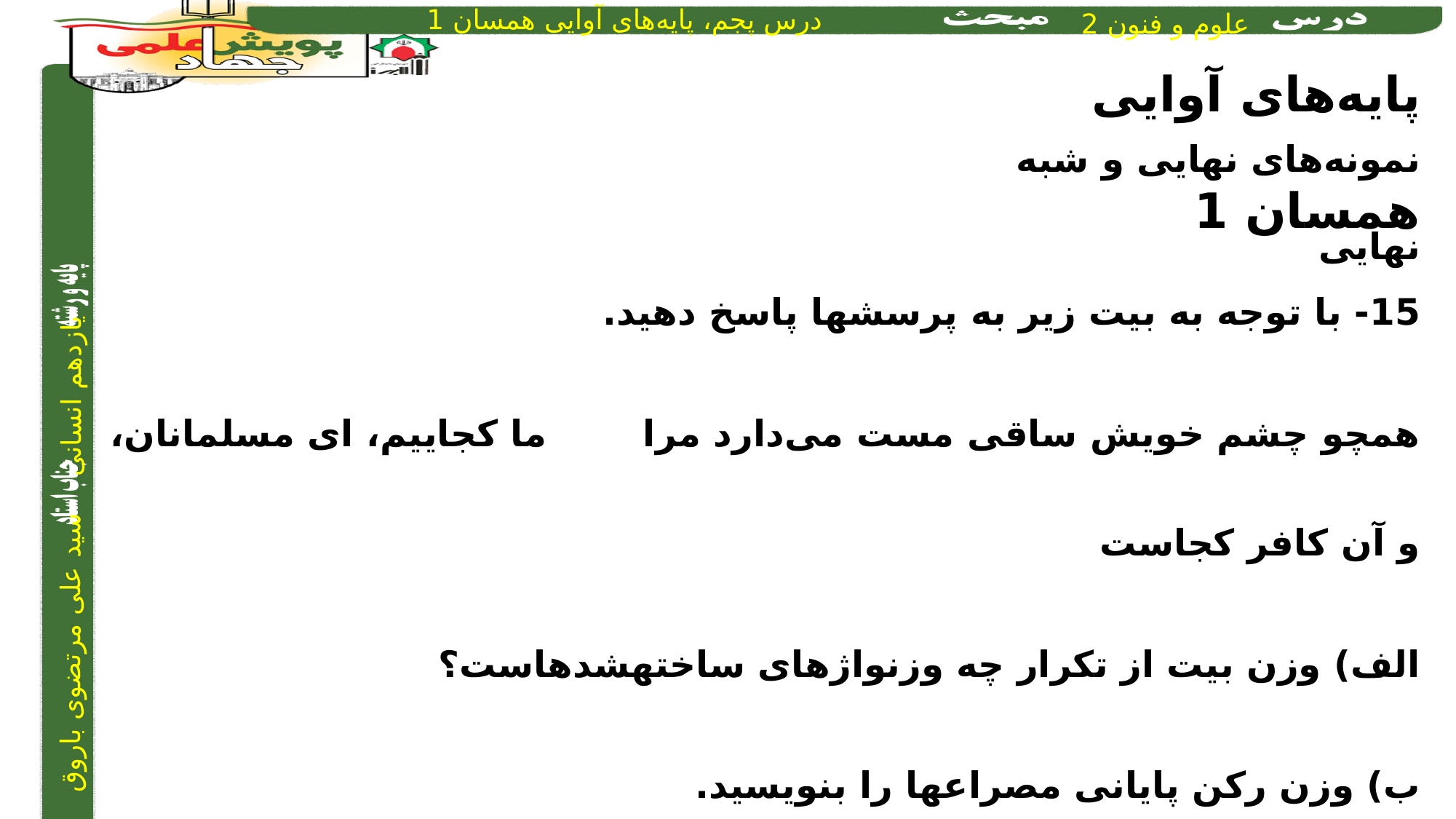

پایه‌های آوایی همسان 1
نمونه‌های نهایی و شبه نهایی
15- با توجه به بیت زیر به پرسش­ها پاسخ دهید.
همچو چشم خویش ساقی مست می‌دارد مرا		ما کجاییم، ای مسلمانان، و آن کافر کجاست
الف) وزن بیت از تکرار چه وزن­واژه­ای ساخته­شده­است؟
ب) وزن رکن پایانی مصراع­ها را بنویسید.